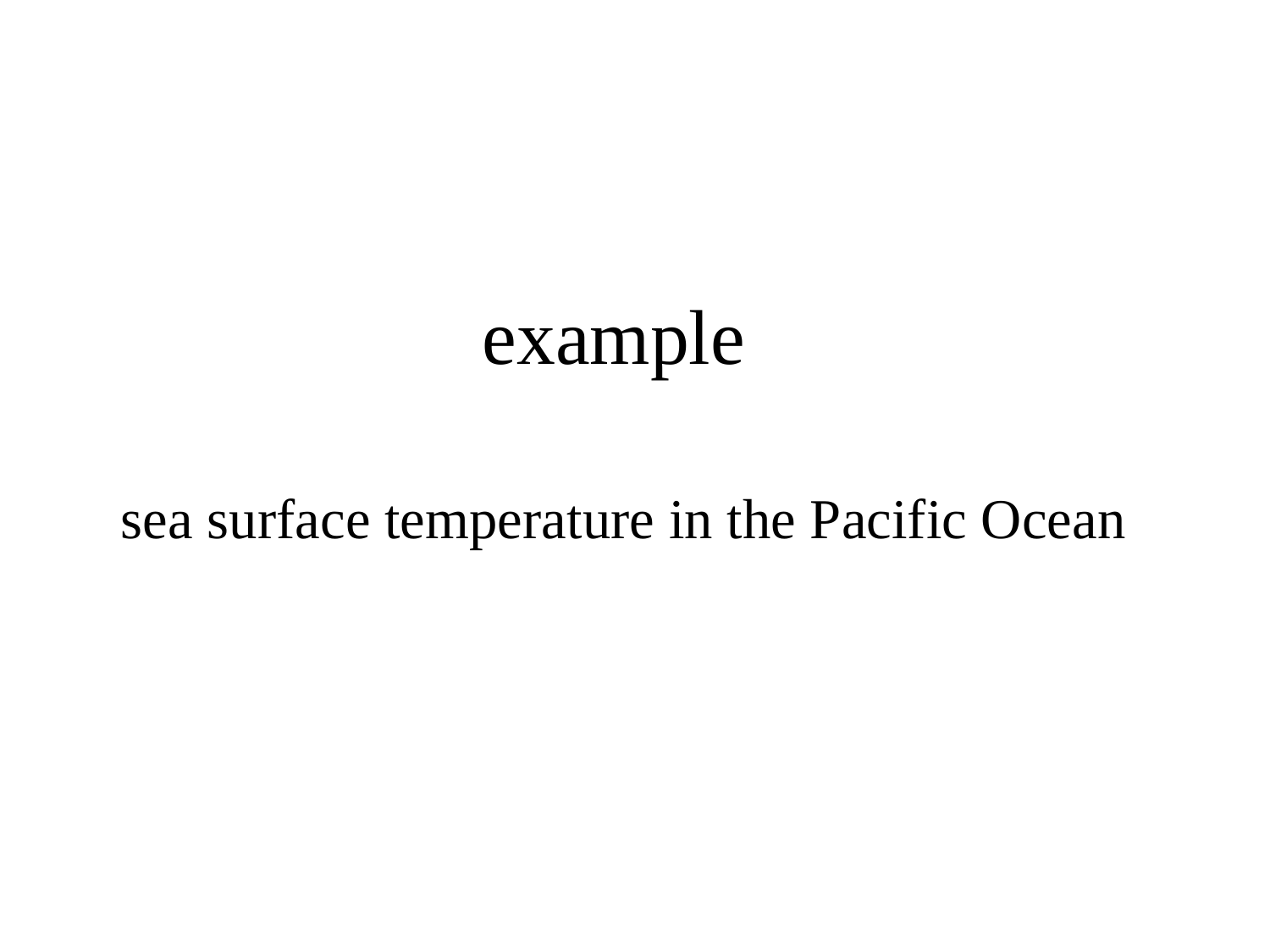

# example
sea surface temperature in the Pacific Ocean